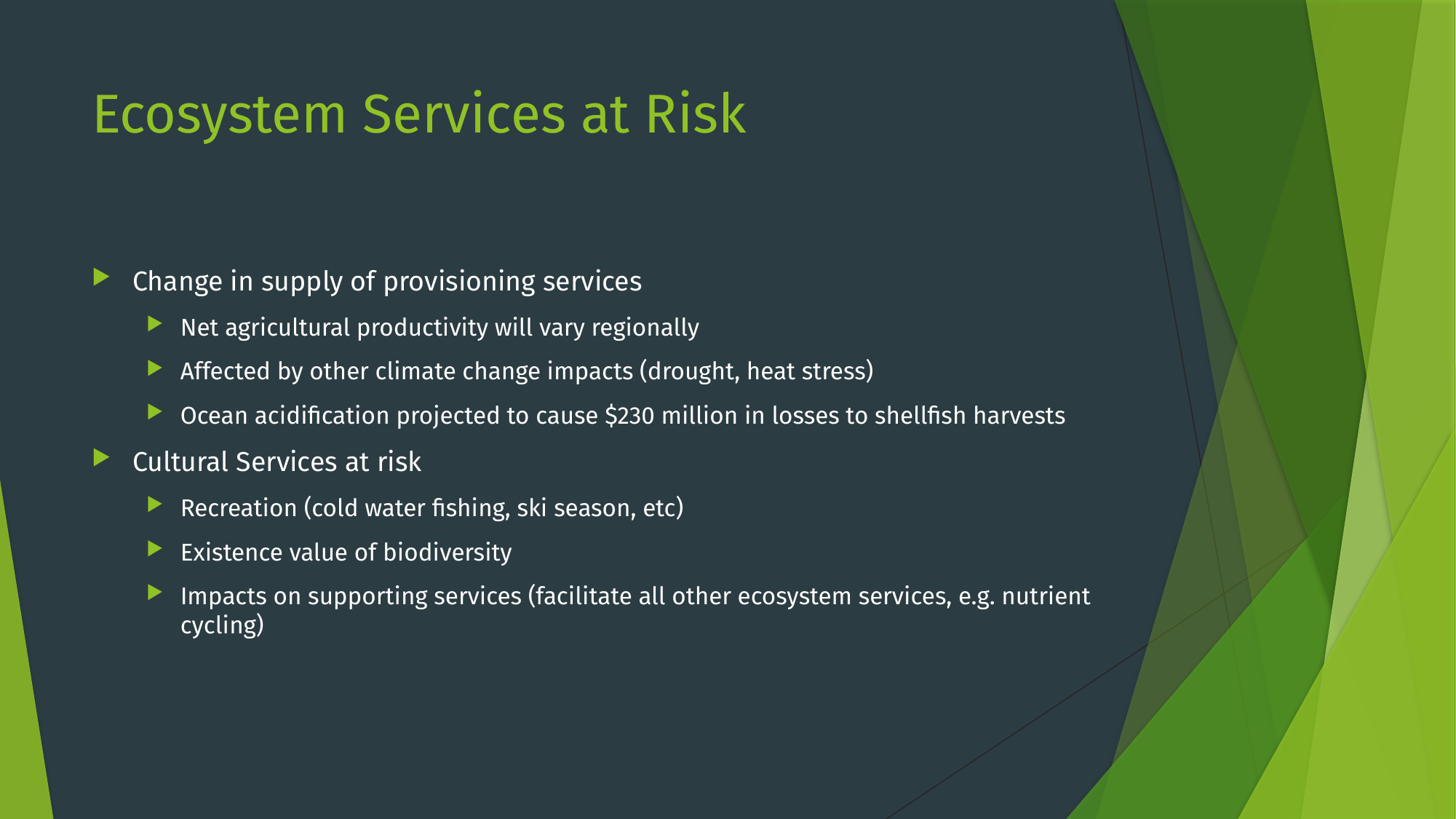

# Ecosystem Services at Risk
Change in supply of provisioning services
Net agricultural productivity will vary regionally
Affected by other climate change impacts (drought, heat stress)
Ocean acidification projected to cause $230 million in losses to shellfish harvests
Cultural Services at risk
Recreation (cold water fishing, ski season, etc)
Existence value of biodiversity
Impacts on supporting services (facilitate all other ecosystem services, e.g. nutrient cycling)